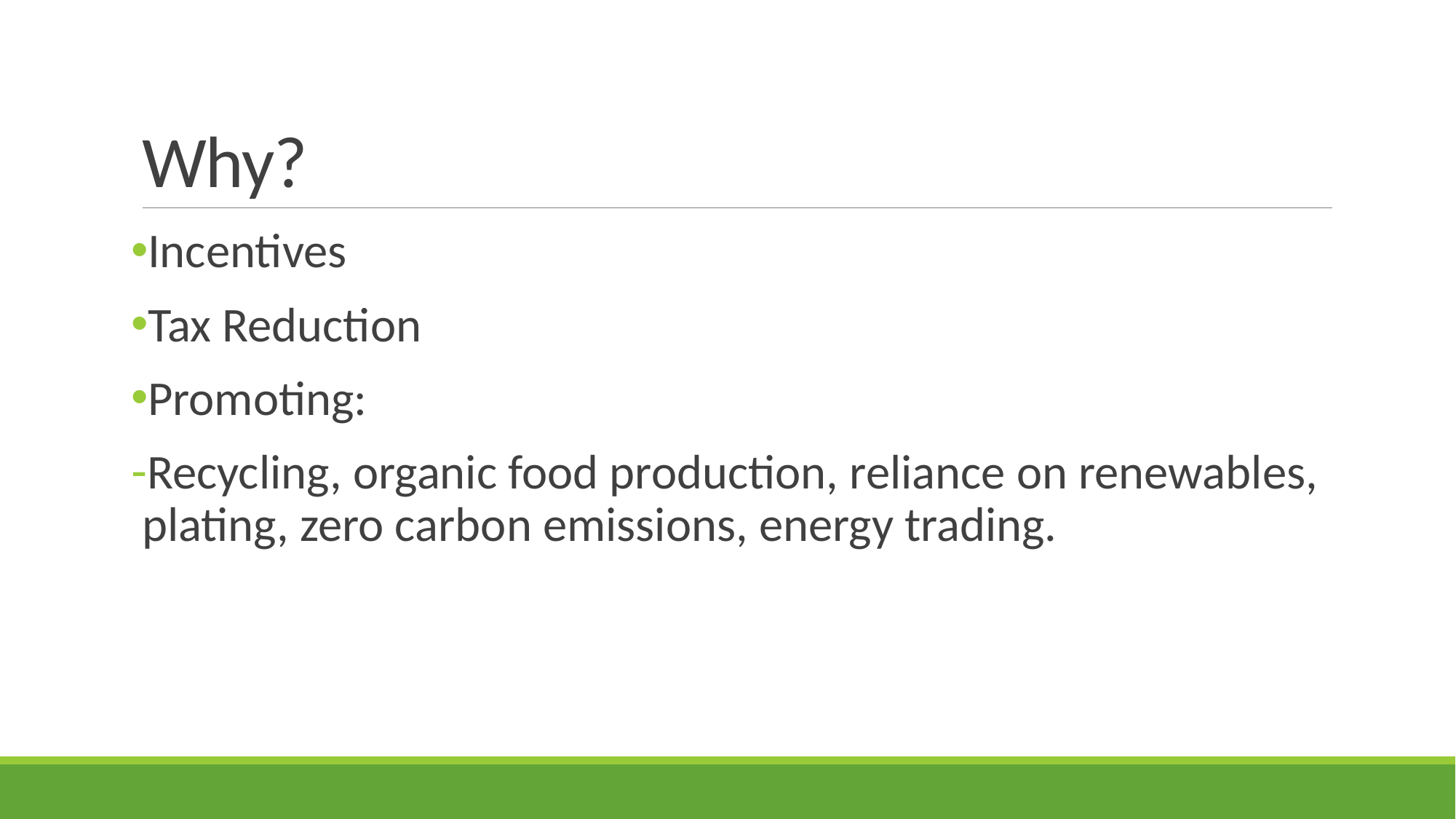

# Why?
Incentives
Tax Reduction
Promoting:
Recycling, organic food production, reliance on renewables, plating, zero carbon emissions, energy trading.